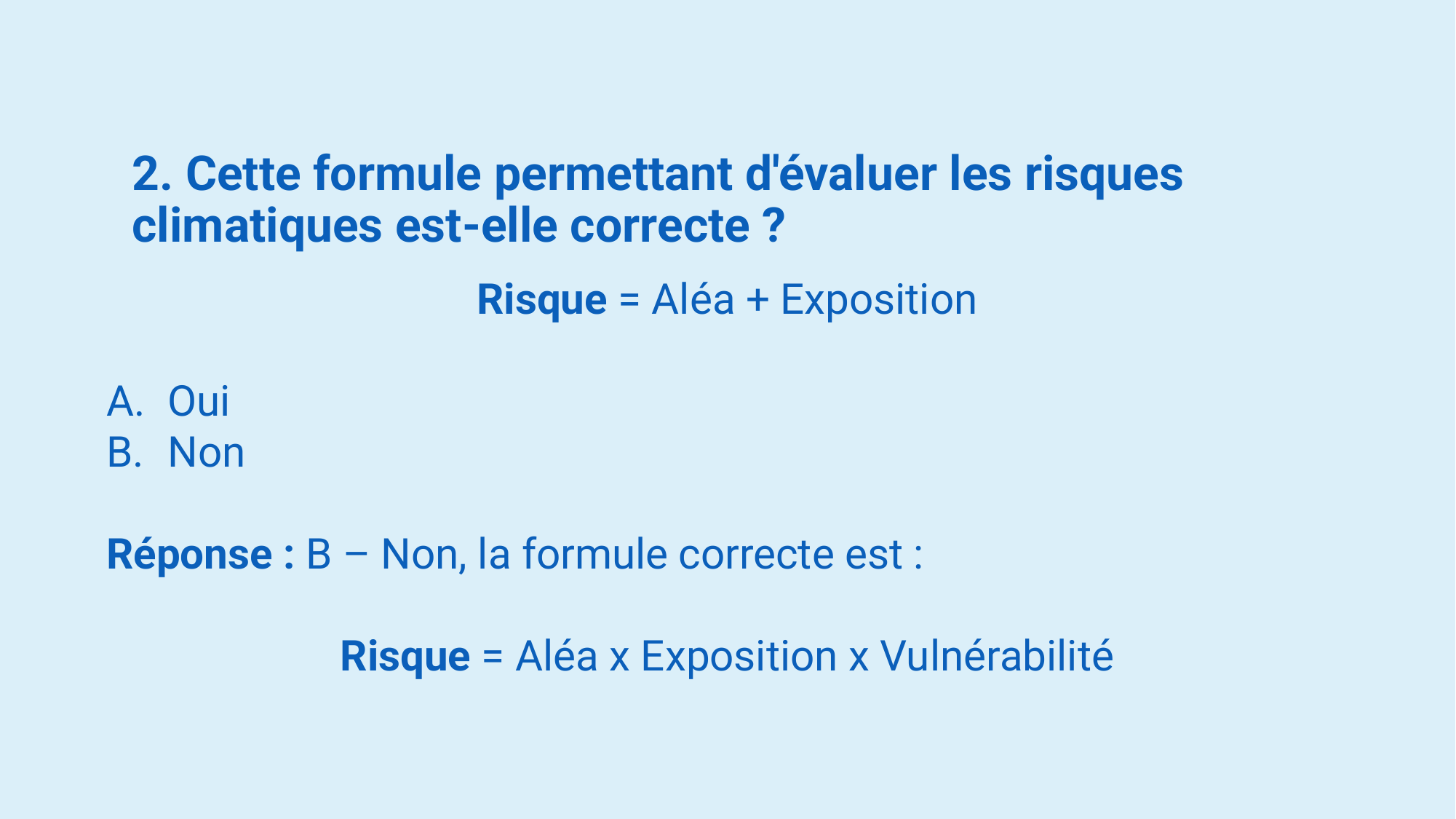

2. Cette formule permettant d'évaluer les risques climatiques est-elle correcte ?
Risque = Aléa + Exposition

Oui
Non

Réponse : B – Non, la formule correcte est :
Risque = Aléa x Exposition x Vulnérabilité